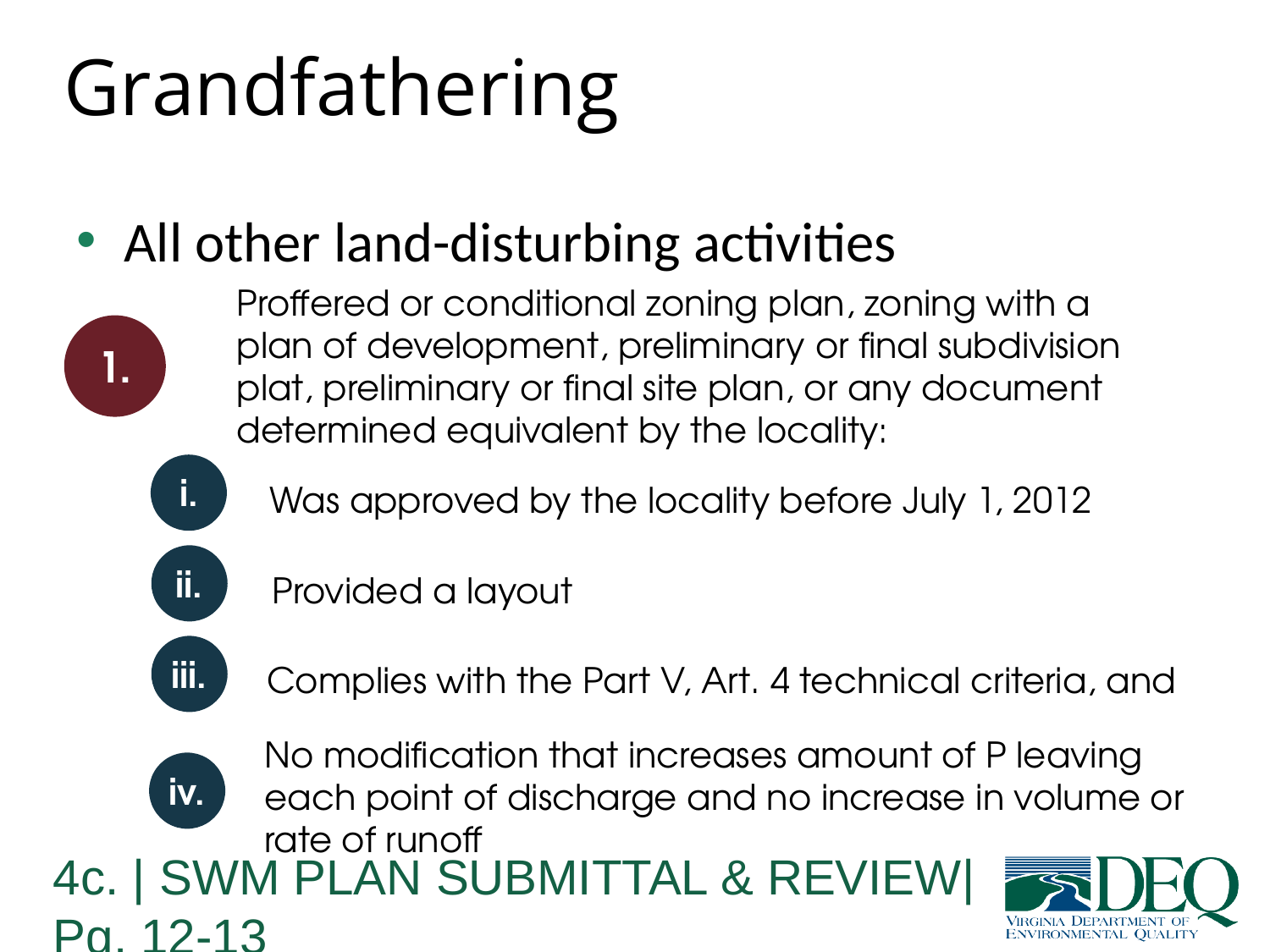

# Grandfathering
All other land-disturbing activities
Proffered or conditional zoning plan, zoning with a plan of development, preliminary or final subdivision plat, preliminary or final site plan, or any document determined equivalent by the locality:
1.
i.
Was approved by the locality before July 1, 2012
ii.
Provided a layout
iii.
Complies with the Part V, Art. 4 technical criteria, and
No modification that increases amount of P leaving each point of discharge and no increase in volume or rate of runoff
iv.
4c. | SWM PLAN SUBMITTAL & REVIEW| Pg. 12-13